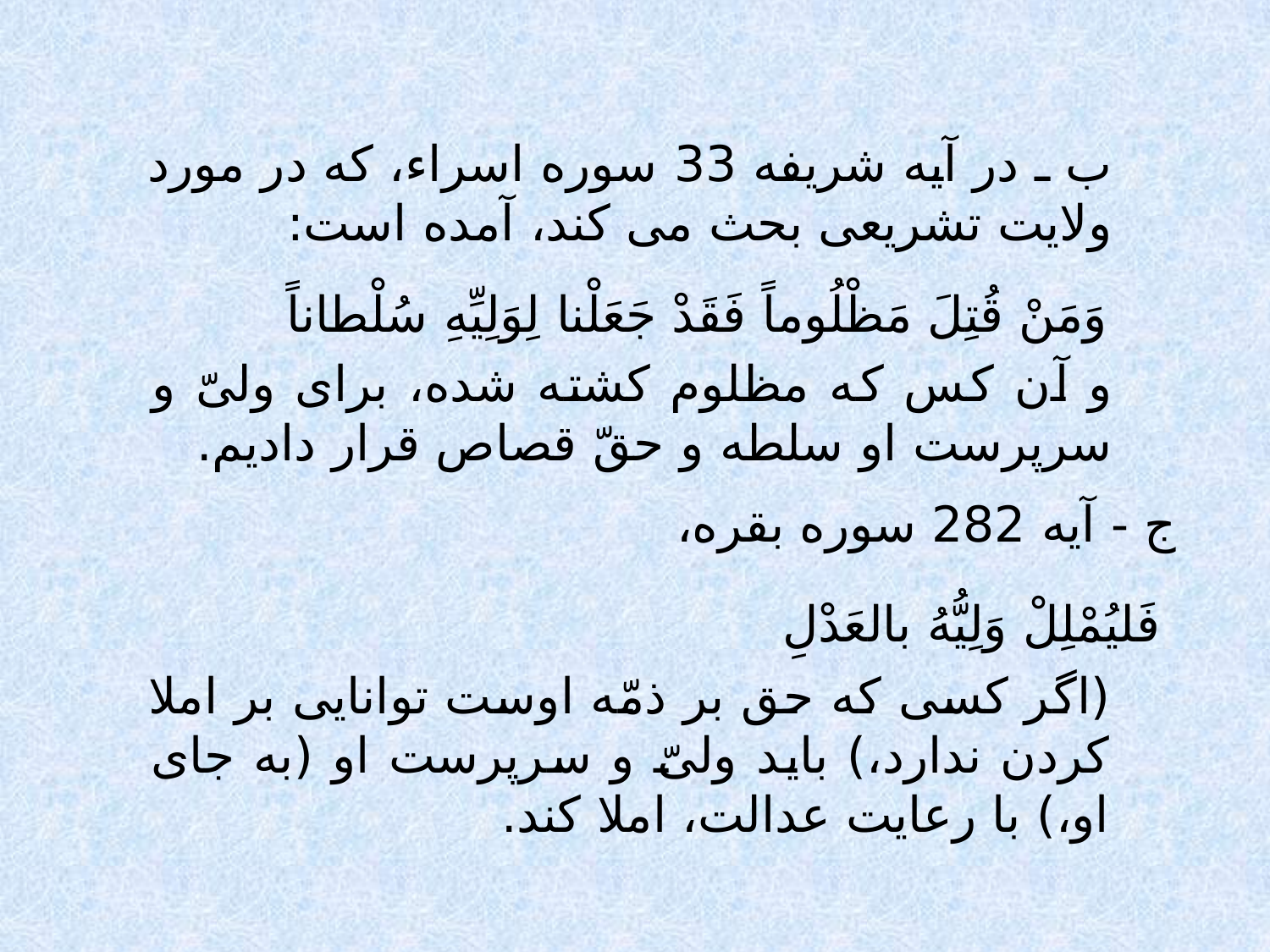

ب ـ در آيه شريفه 33 سوره اسراء، كه در مورد ولايت تشريعى بحث مى كند، آمده است:
وَمَنْ قُتِلَ مَظْلُوماً فَقَدْ جَعَلْنا لِوَلِيِّهِ سُلْطاناً
و آن كس كه مظلوم كشته شده، براى ولىّ و سرپرست او سلطه و حقّ قصاص قرار داديم.
ج - آيه 282 سوره بقره،
فَليُمْلِلْ وَلِيُّهُ بالعَدْلِ
(اگر كسى كه حق بر ذمّه اوست توانايى بر املا كردن ندارد،) بايد ولىّ و سرپرست او (به جاى او،) با رعايت عدالت، املا كند.